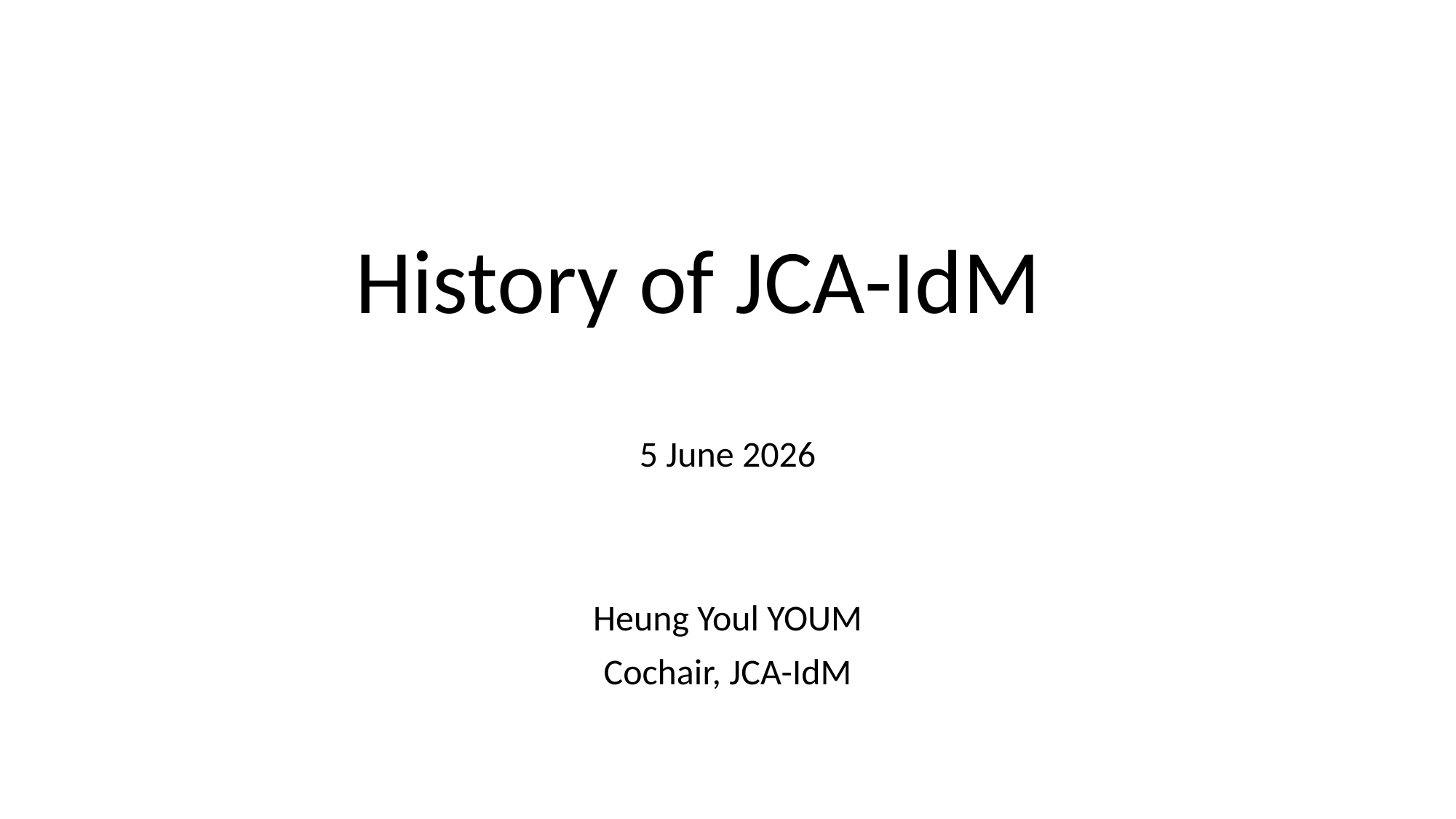

# History of JCA-IdM
5 June 2026

Heung Youl YOUM
Cochair, JCA-IdM